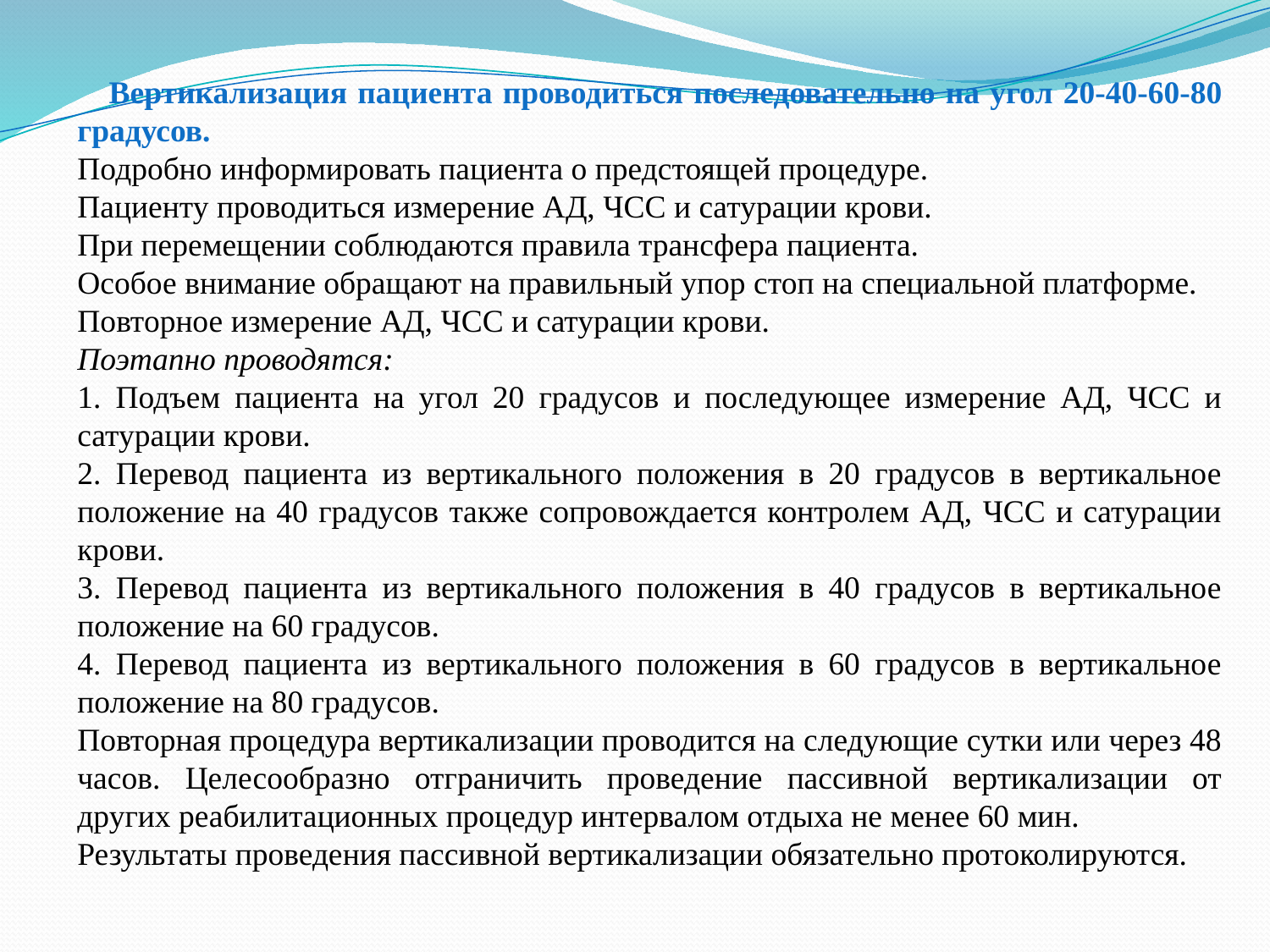

Вертикализация пациента проводиться последовательно на угол 20-40-60-80 градусов.
Подробно информировать пациента о предстоящей процедуре.
Пациенту проводиться измерение АД, ЧСС и сатурации крови.
При перемещении соблюдаются правила трансфера пациента.
Особое внимание обращают на правильный упор стоп на специальной платформе.
Повторное измерение АД, ЧСС и сатурации крови.
Поэтапно проводятся:
1. Подъем пациента на угол 20 градусов и последующее измерение АД, ЧСС и сатурации крови.
2. Перевод пациента из вертикального положения в 20 градусов в вертикальное положение на 40 градусов также сопровождается контролем АД, ЧСС и сатурации крови.
3. Перевод пациента из вертикального положения в 40 градусов в вертикальное положение на 60 градусов.
4. Перевод пациента из вертикального положения в 60 градусов в вертикальное положение на 80 градусов.
Повторная процедура вертикализации проводится на следующие сутки или через 48 часов. Целесообразно отграничить проведение пассивной вертикализации от других реабилитационных процедур интервалом отдыха не менее 60 мин.
Результаты проведения пассивной вертикализации обязательно протоколируются.